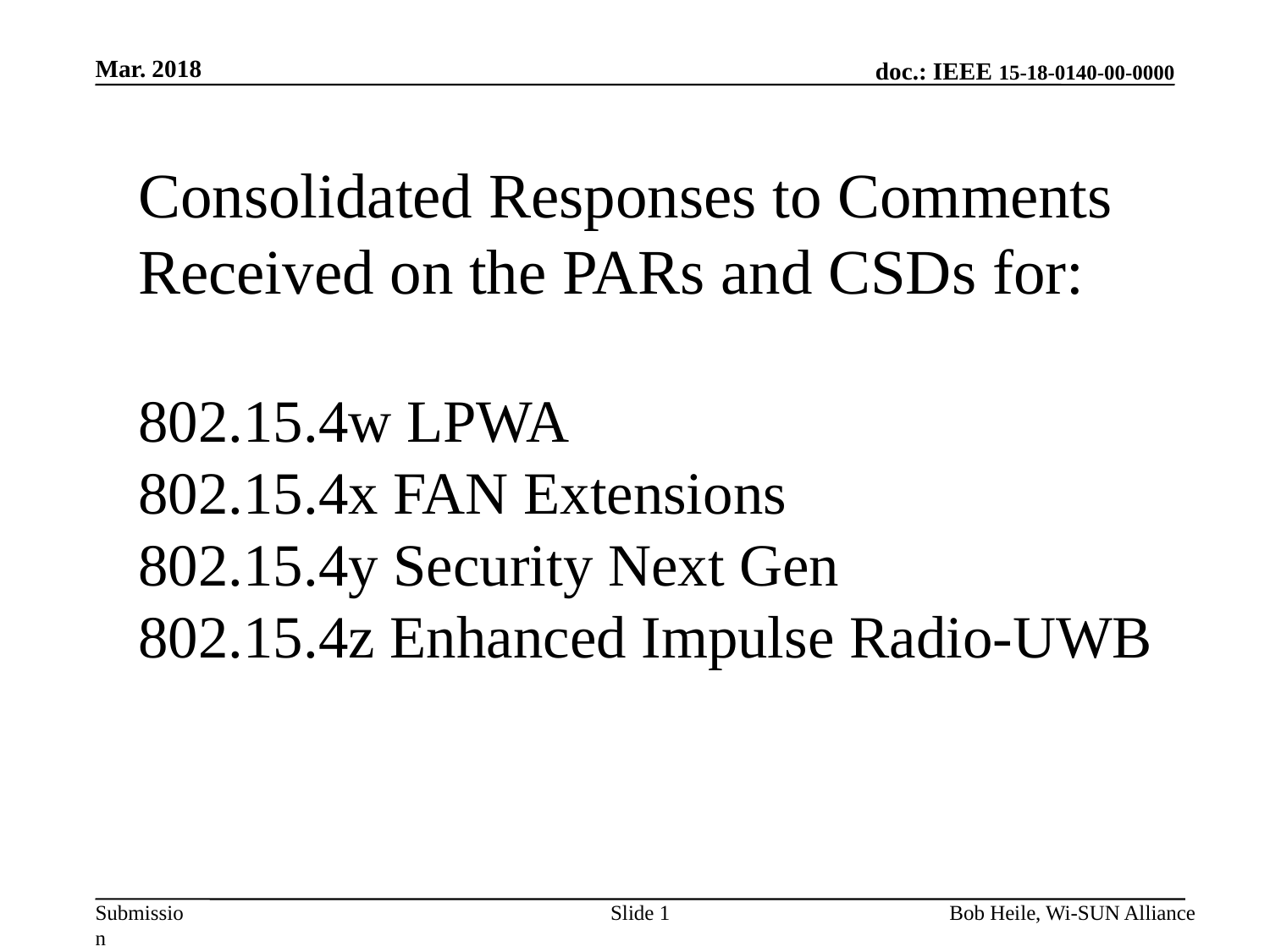

Mar. 2018
# Consolidated Responses to Comments Received on the PARs and CSDs for: 802.15.4w LPWA 802.15.4x FAN Extensions 802.15.4y Security Next Gen 802.15.4z Enhanced Impulse Radio-UWB
Slide 1
Bob Heile, Wi-SUN Alliance